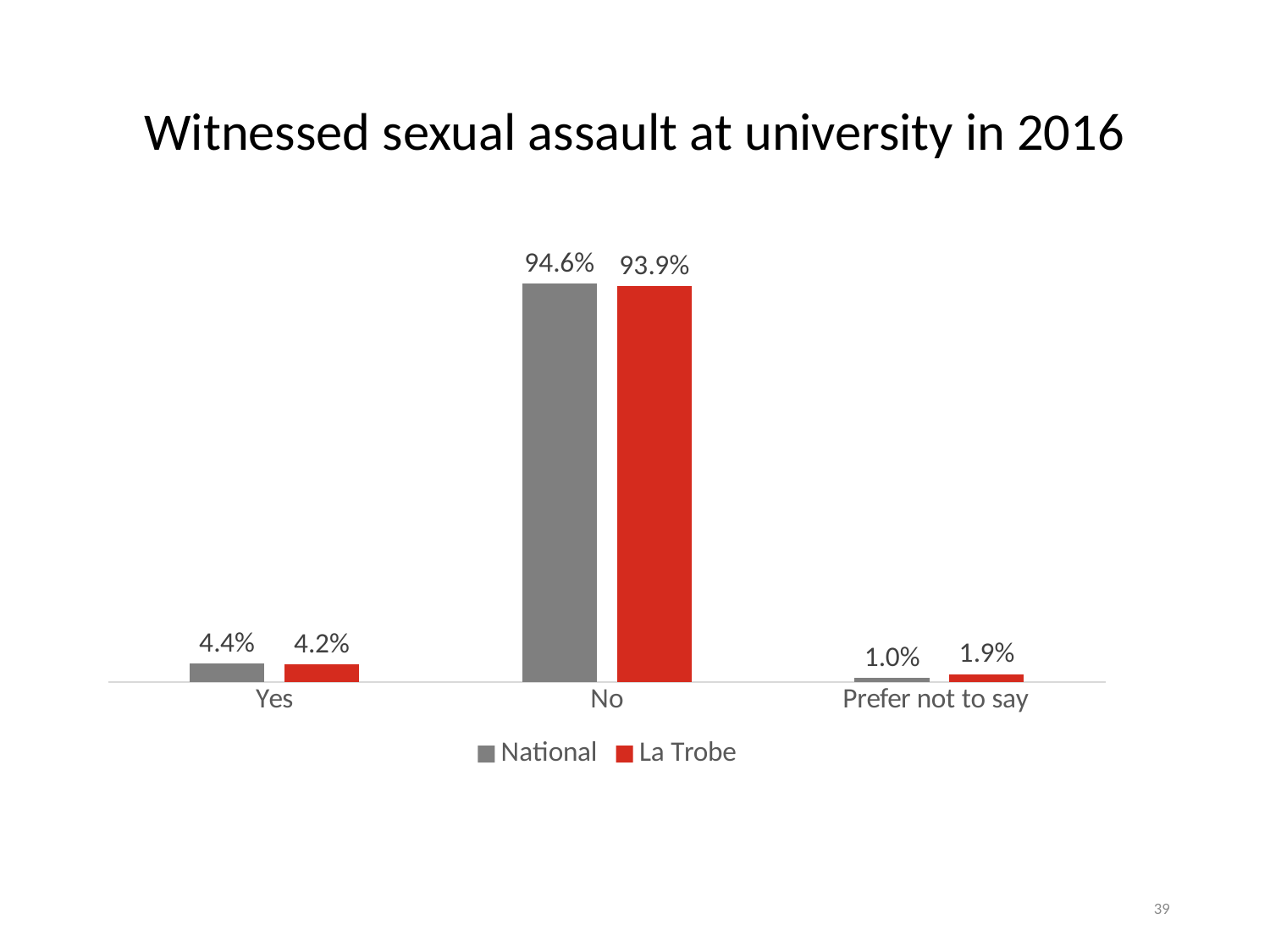

# Witnessed sexual assault at university in 2016

### Chart

| Category | National | La Trobe |
|---|---|---|
| Yes | 0.044 | 0.042 |
| No | 0.946 | 0.939 |
| Prefer not to say  | 0.01 | 0.019 |
39